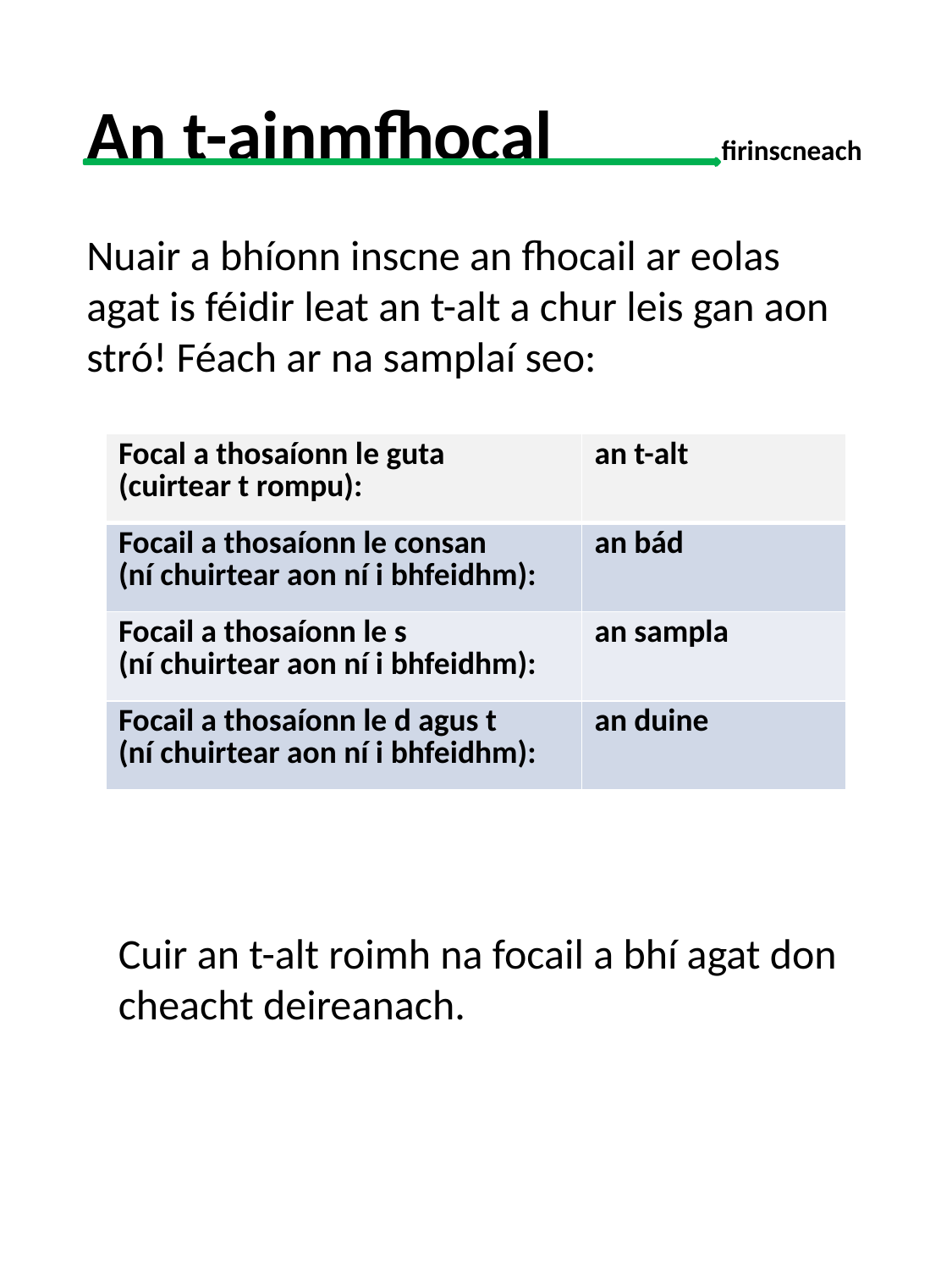

An t-ainmfhocal 	        firinscneach

Nuair a bhíonn inscne an fhocail ar eolas agat is féidir leat an t-alt a chur leis gan aon stró! Féach ar na samplaí seo:
| Focal a thosaíonn le guta (cuirtear t rompu): | an t-alt |
| --- | --- |
| Focail a thosaíonn le consan (ní chuirtear aon ní i bhfeidhm): | an bád |
| Focail a thosaíonn le s (ní chuirtear aon ní i bhfeidhm): | an sampla |
| Focail a thosaíonn le d agus t (ní chuirtear aon ní i bhfeidhm): | an duine |
Cuir an t-alt roimh na focail a bhí agat don cheacht deireanach.